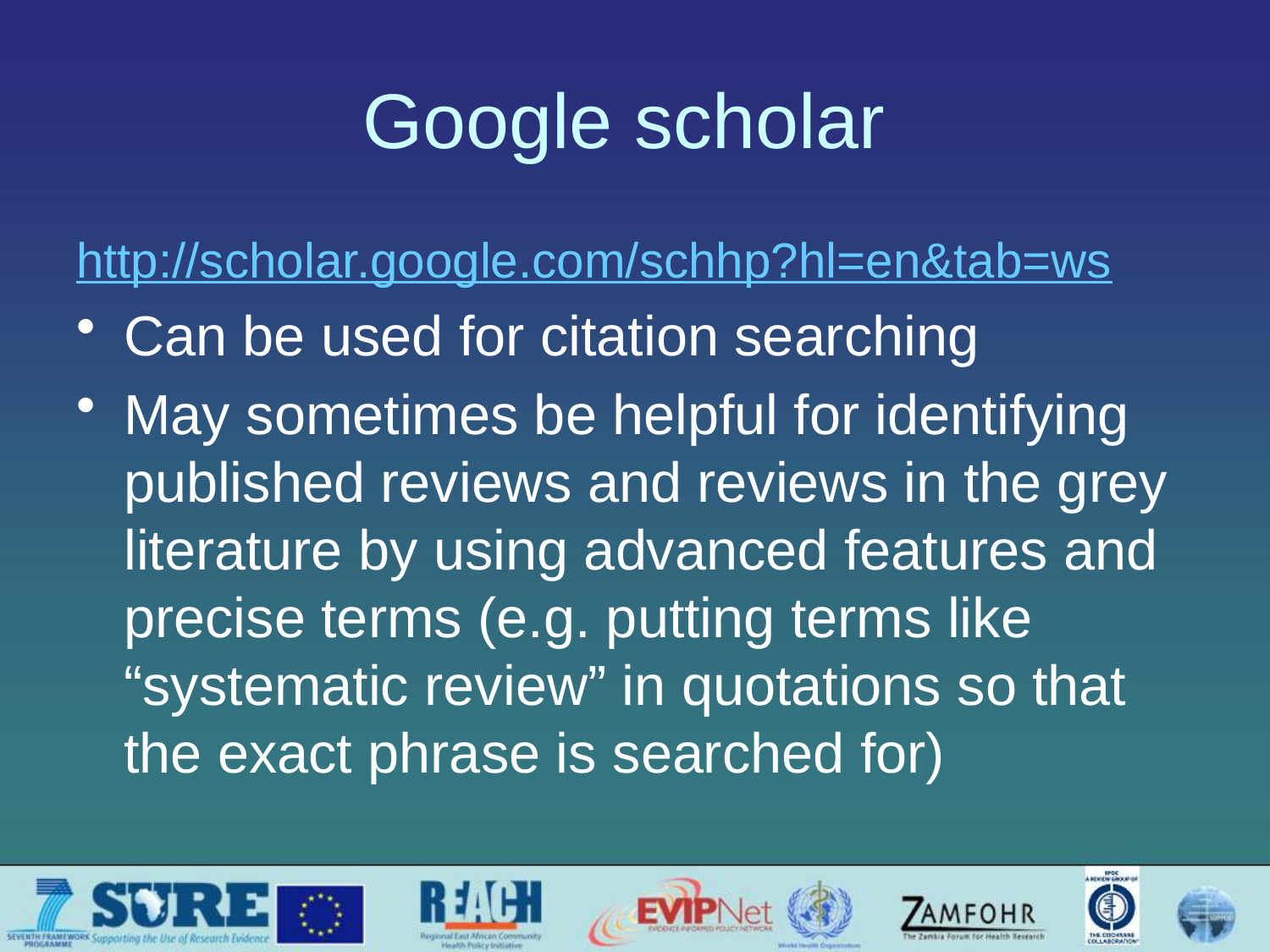

# Google scholar
http://scholar.google.com/schhp?hl=en&tab=ws
Can be used for citation searching
May sometimes be helpful for identifying published reviews and reviews in the grey literature by using advanced features and precise terms (e.g. putting terms like “systematic review” in quotations so that the exact phrase is searched for)